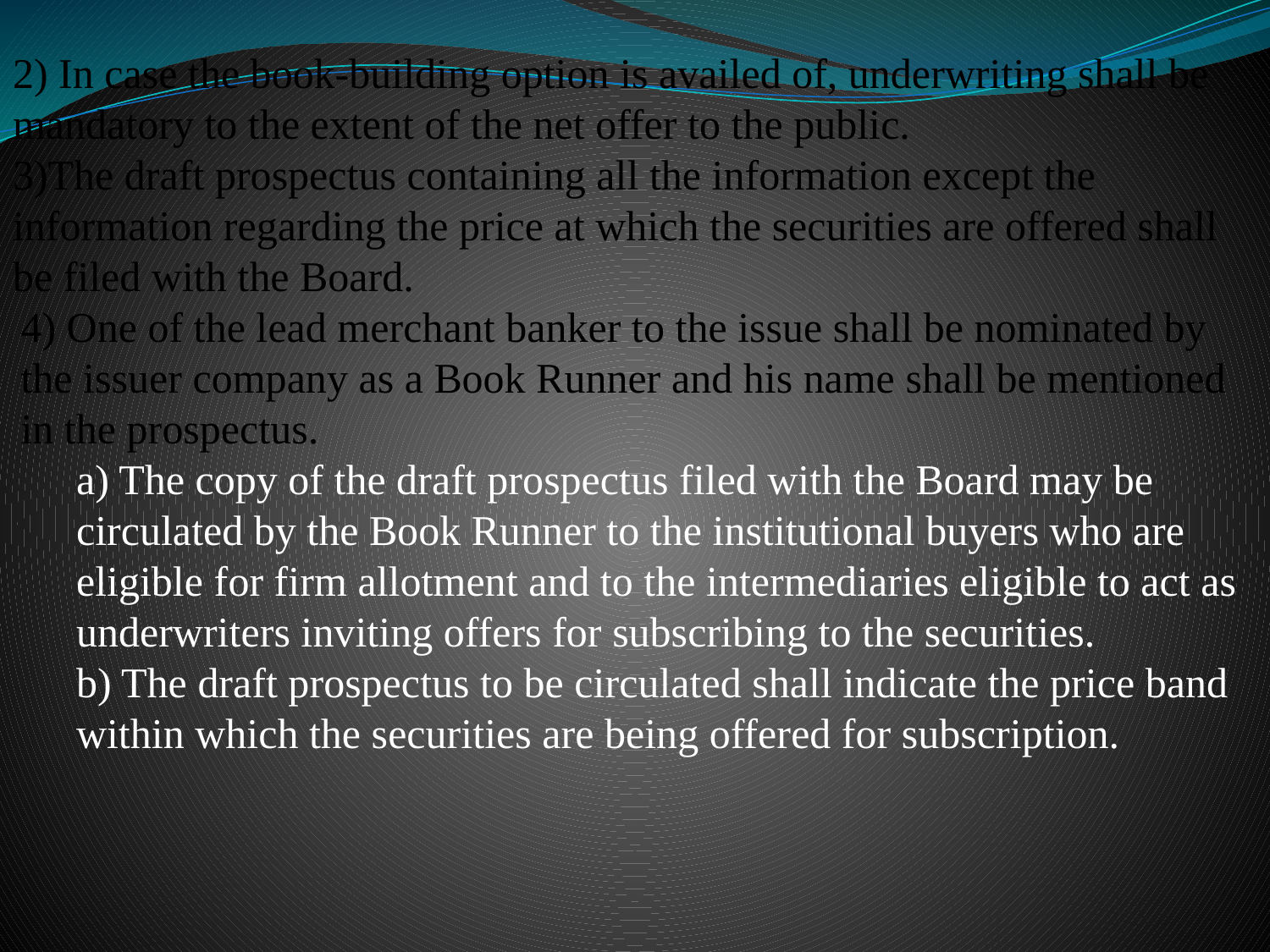

2) In case the book-building option is availed of, underwriting shall be mandatory to the extent of the net offer to the public.
3)The draft prospectus containing all the information except the information regarding the price at which the securities are offered shall be filed with the Board.
4) One of the lead merchant banker to the issue shall be nominated by the issuer company as a Book Runner and his name shall be mentioned in the prospectus.
a) The copy of the draft prospectus filed with the Board may be circulated by the Book Runner to the institutional buyers who are eligible for firm allotment and to the intermediaries eligible to act as underwriters inviting offers for subscribing to the securities.
b) The draft prospectus to be circulated shall indicate the price band within which the securities are being offered for subscription.